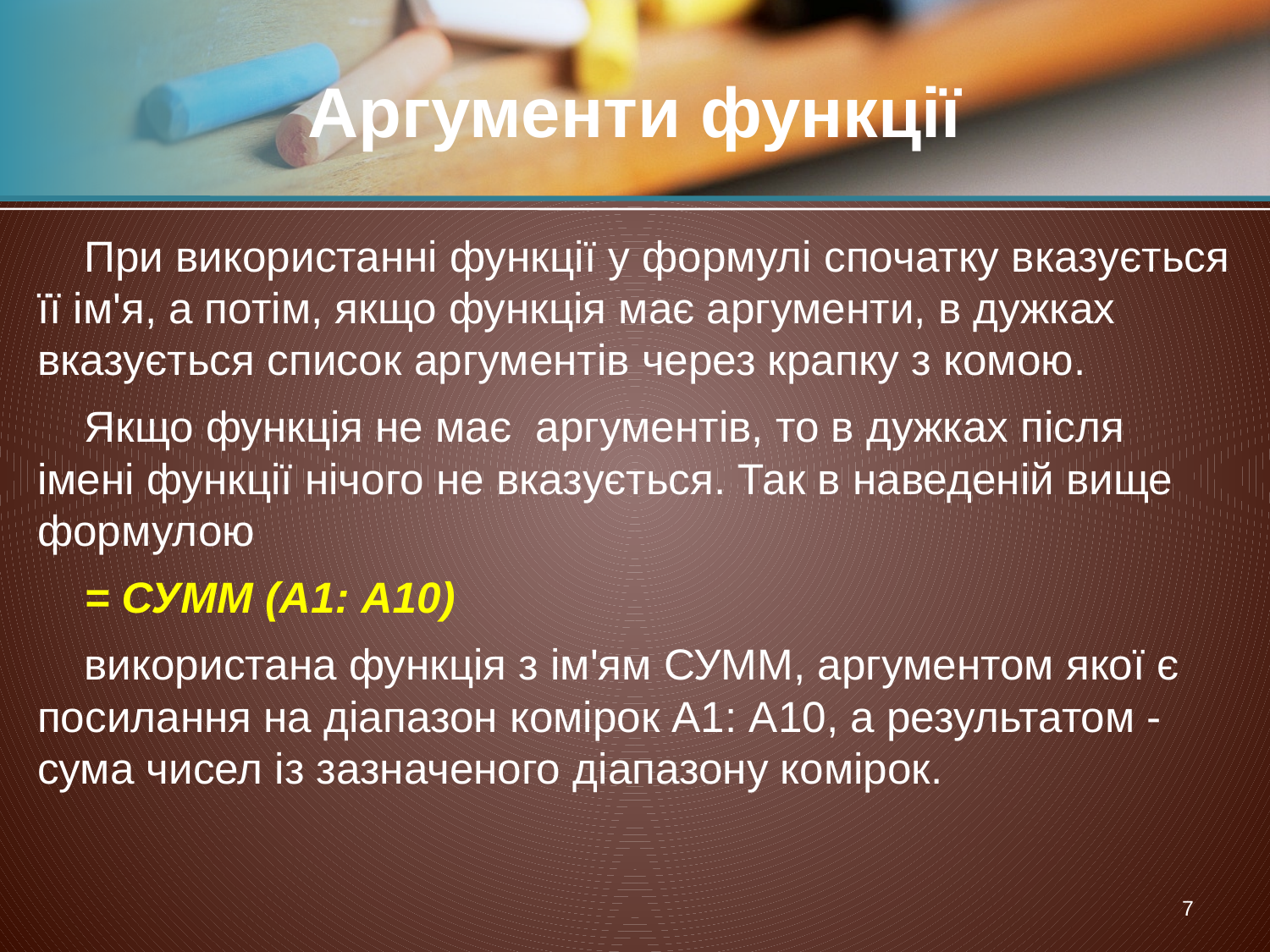

# Аргументи функції
При використанні функції у формулі спочатку вказується її ім'я, а потім, якщо функція має аргументи, в дужках вказується список аргументів через крапку з комою.
Якщо функція не має  аргументів, то в дужках після імені функції нічого не вказується. Так в наведеній вище формулою
= СУММ (А1: А10)
використана функція з ім'ям СУММ, аргументом якої є посилання на діапазон комірок А1: А10, а результатом - сума чисел із зазначеного діапазону комірок.
7